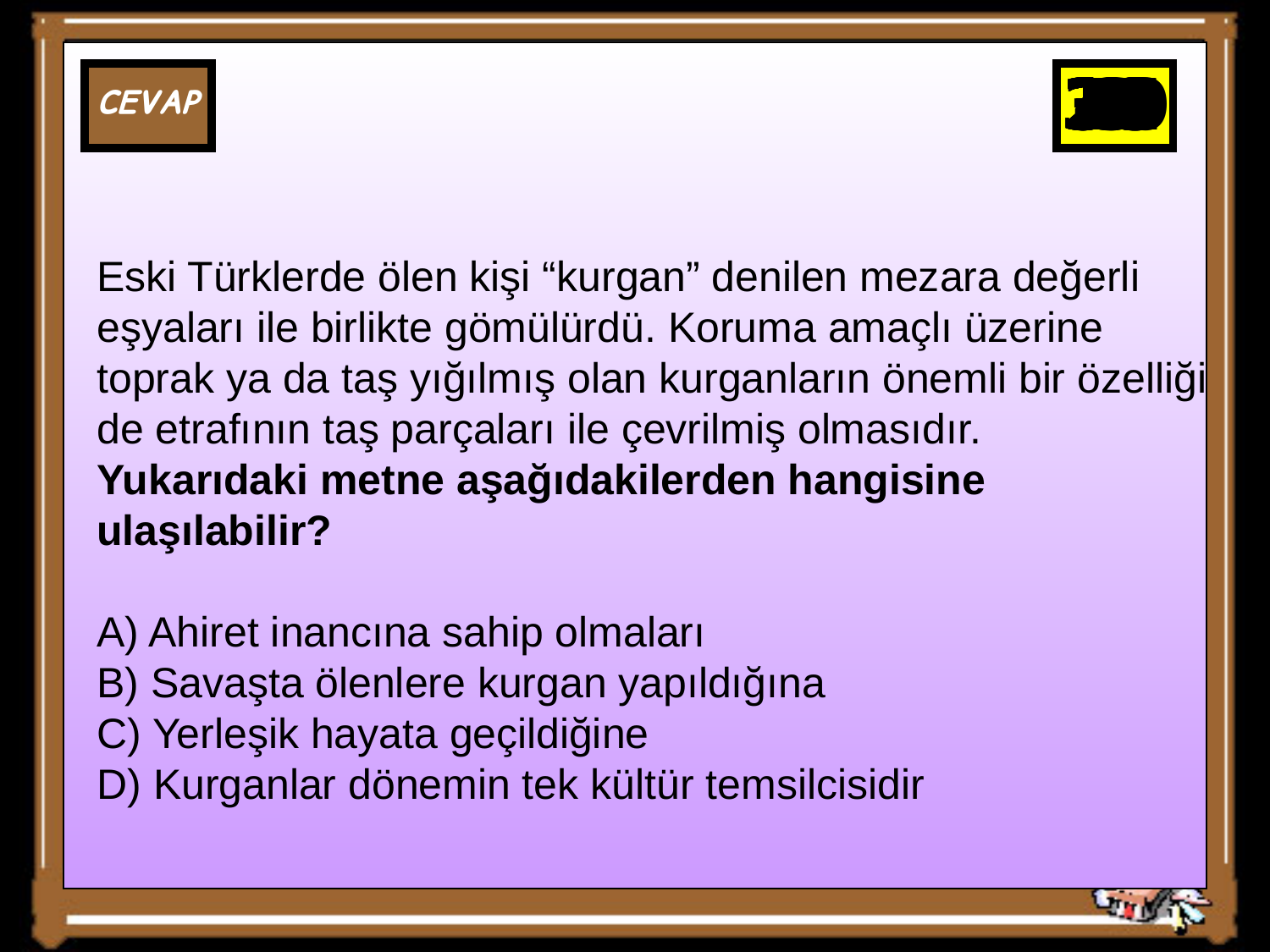

34
35
36
38
25
31
32
33
37
39
0
30
29
28
27
26
24
23
22
21
20
19
18
17
16
15
14
13
12
11
10
9
8
7
6
5
4
3
2
1
40

CEVAP
Eski Türklerde ölen kişi “kurgan” denilen mezara değerli eşyaları ile birlikte gömülürdü. Koruma amaçlı üzerine toprak ya da taş yığılmış olan kurganların önemli bir özelliği de etrafının taş parçaları ile çevrilmiş olmasıdır.
Yukarıdaki metne aşağıdakilerden hangisine ulaşılabilir?

A) Ahiret inancına sahip olmaları
B) Savaşta ölenlere kurgan yapıldığına
C) Yerleşik hayata geçildiğine
D) Kurganlar dönemin tek kültür temsilcisidir